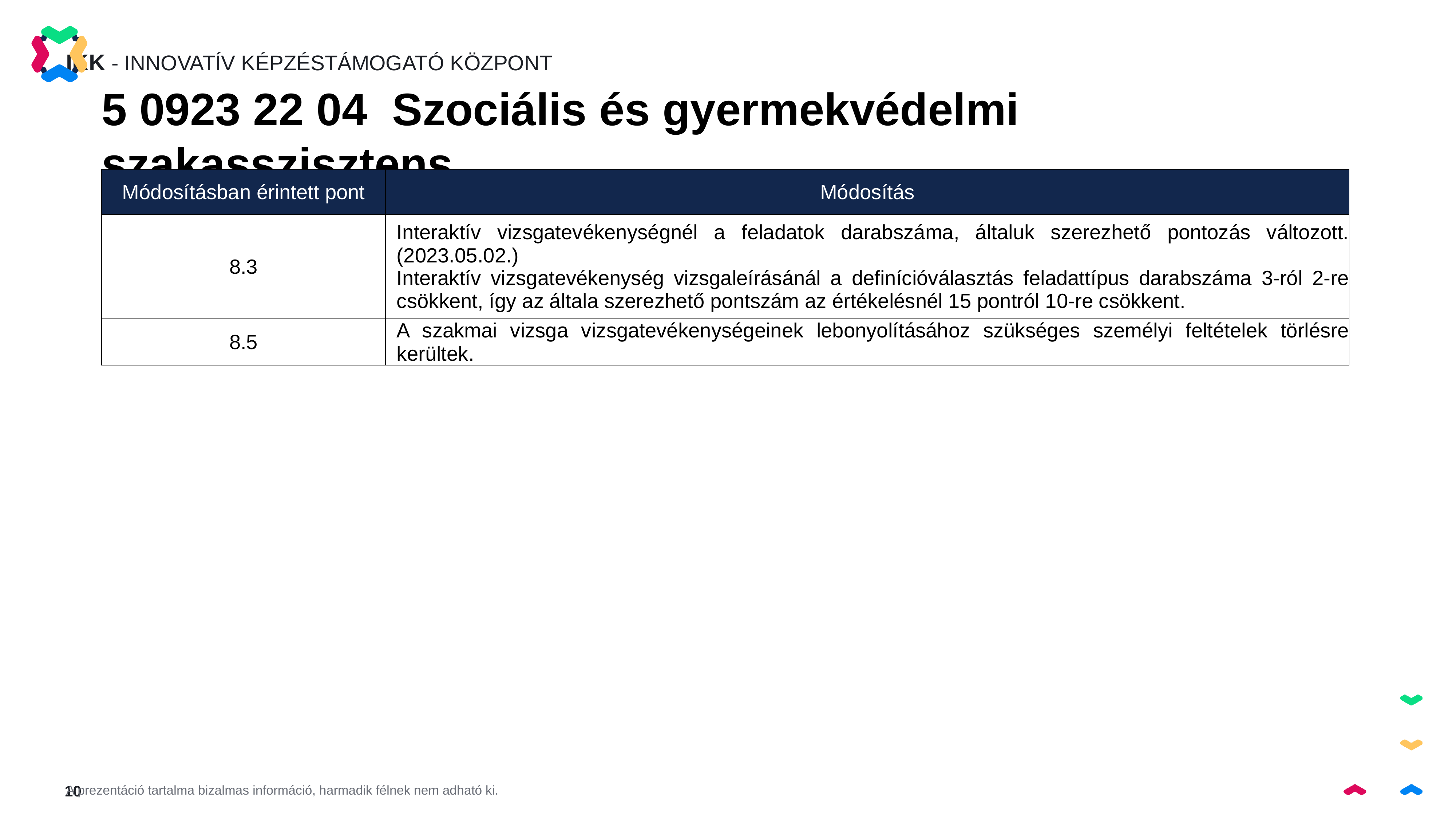

5 0923 22 04  Szociális és gyermekvédelmi szakasszisztens
| Módosításban érintett pont | Módosítás |
| --- | --- |
| 8.3 | Interaktív vizsgatevékenységnél a feladatok darabszáma, általuk szerezhető pontozás változott. (2023.05.02.) Interaktív vizsgatevékenység vizsgaleírásánál a definícióválasztás feladattípus darabszáma 3-ról 2-re csökkent, így az általa szerezhető pontszám az értékelésnél 15 pontról 10-re csökkent. |
| 8.5 | A szakmai vizsga vizsgatevékenységeinek lebonyolításához szükséges személyi feltételek törlésre kerültek. |